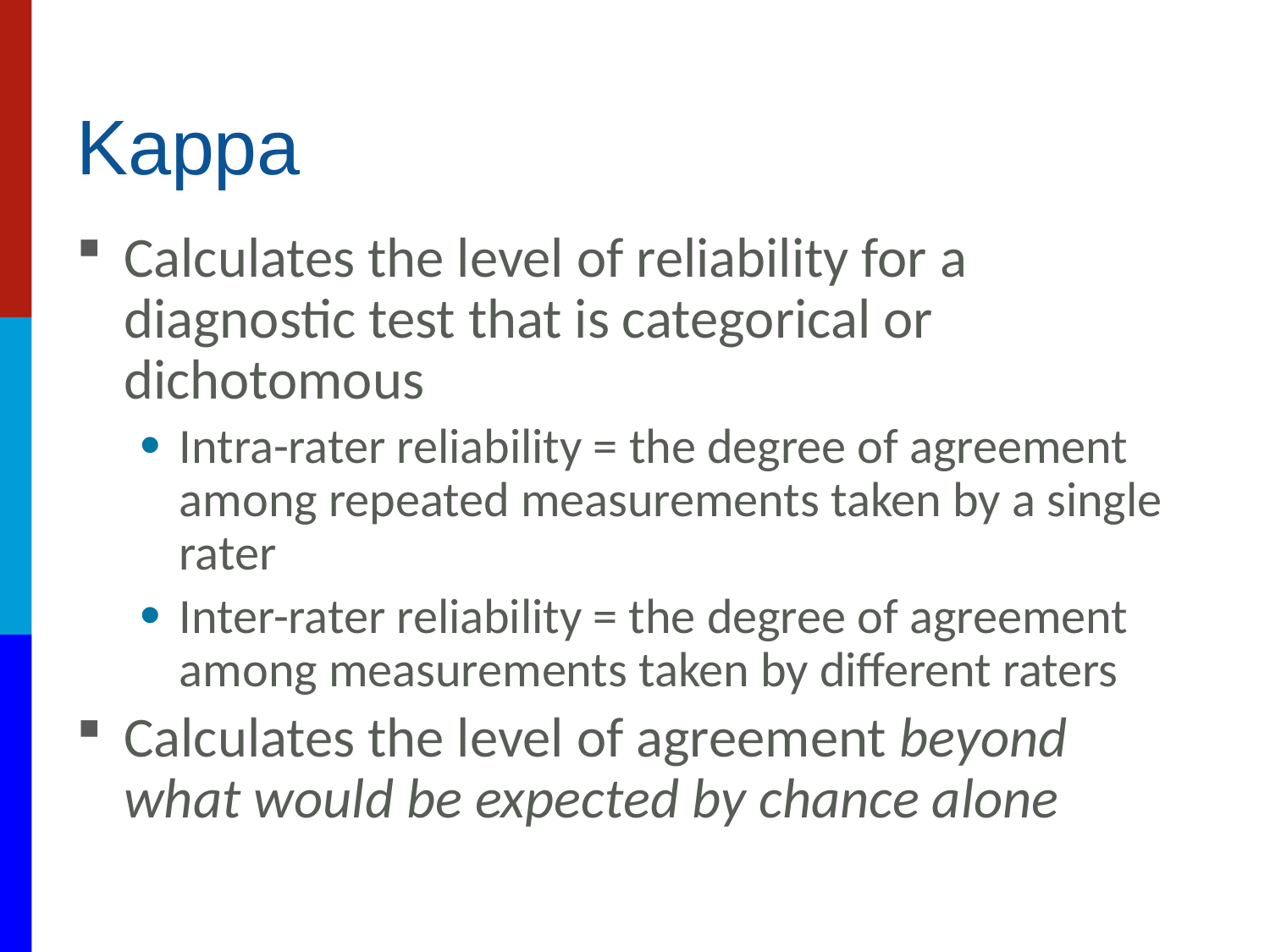

# Kappa
Calculates the level of reliability for a diagnostic test that is categorical or dichotomous
Intra-rater reliability = the degree of agreement among repeated measurements taken by a single rater
Inter-rater reliability = the degree of agreement among measurements taken by different raters
Calculates the level of agreement beyond what would be expected by chance alone